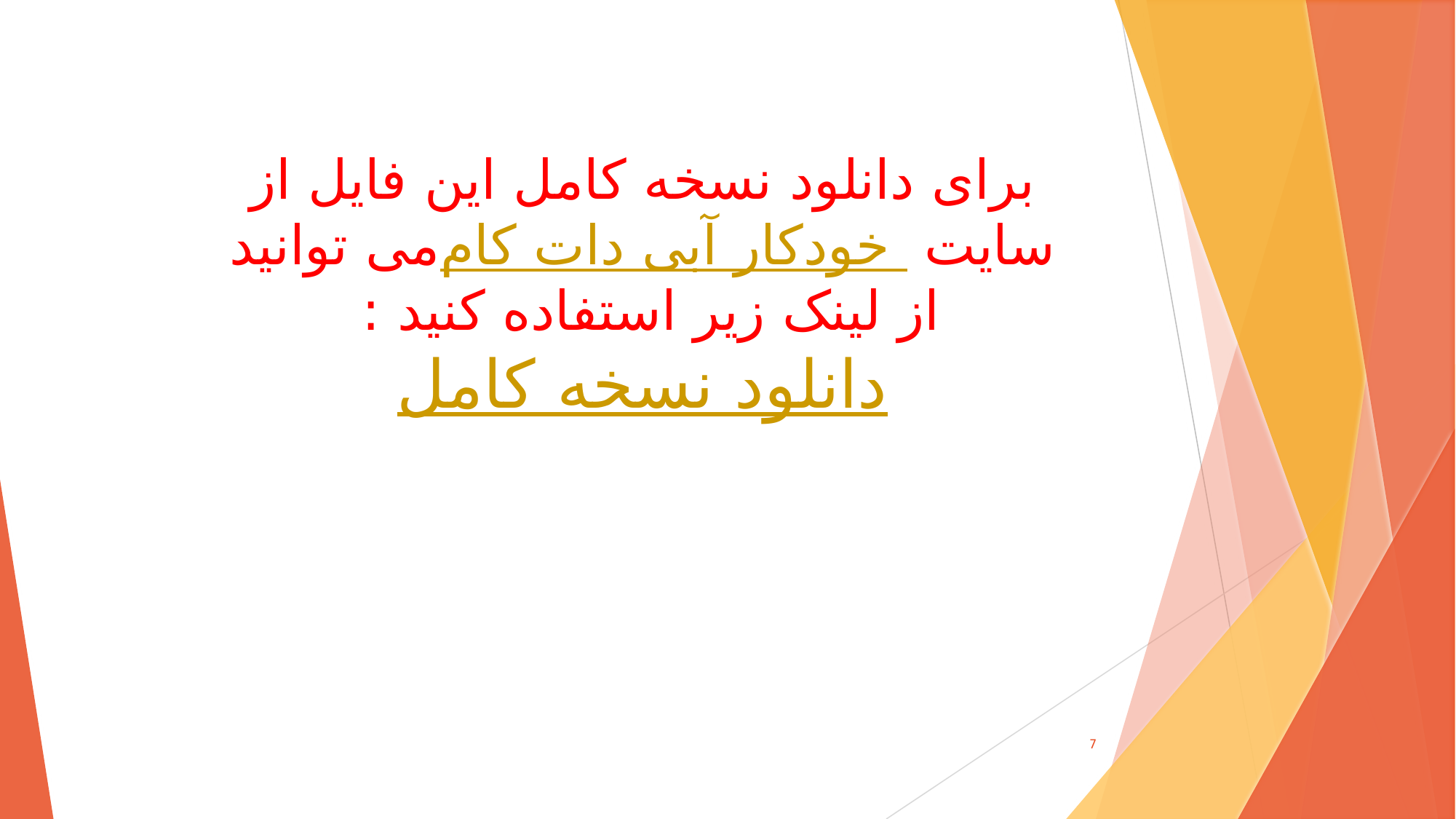

برای دانلود نسخه کامل این فایل از سایت خودکار آبی دات کام می توانید از لینک زیر استفاده کنید :
دانلود نسخه کامل
7